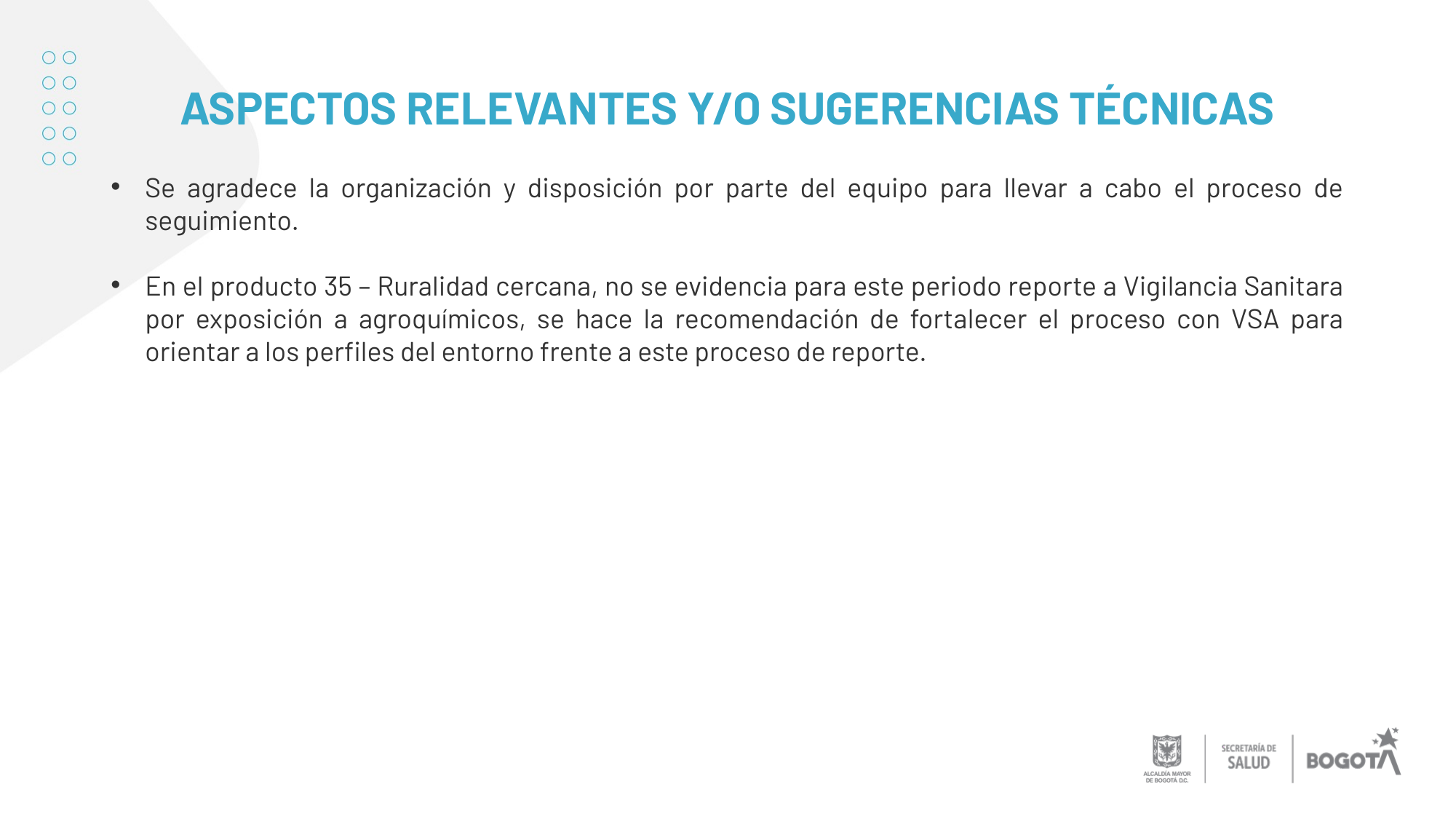

# ASPECTOS RELEVANTES Y/O SUGERENCIAS TÉCNICAS

Se agradece la organización y disposición por parte del equipo para llevar a cabo el proceso de seguimiento.

En el producto 35 – Ruralidad cercana, no se evidencia para este periodo reporte a Vigilancia Sanitara por exposición a agroquímicos, se hace la recomendación de fortalecer el proceso con VSA para orientar a los perfiles del entorno frente a este proceso de reporte.